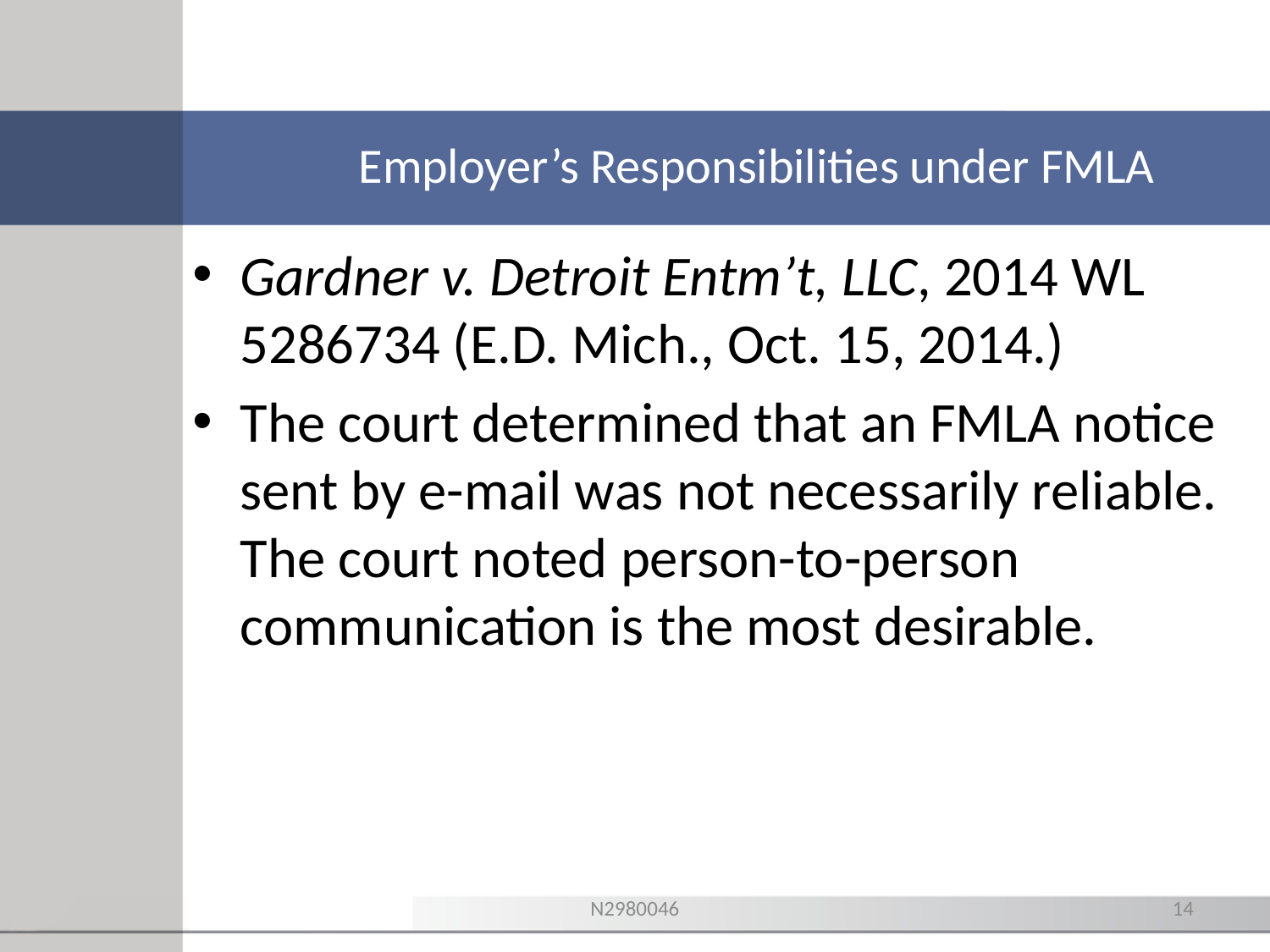

# Employer’s Responsibilities under FMLA
Gardner v. Detroit Entm’t, LLC, 2014 WL 5286734 (E.D. Mich., Oct. 15, 2014.)
The court determined that an FMLA notice sent by e-mail was not necessarily reliable. The court noted person-to-person communication is the most desirable.
N2980046
14